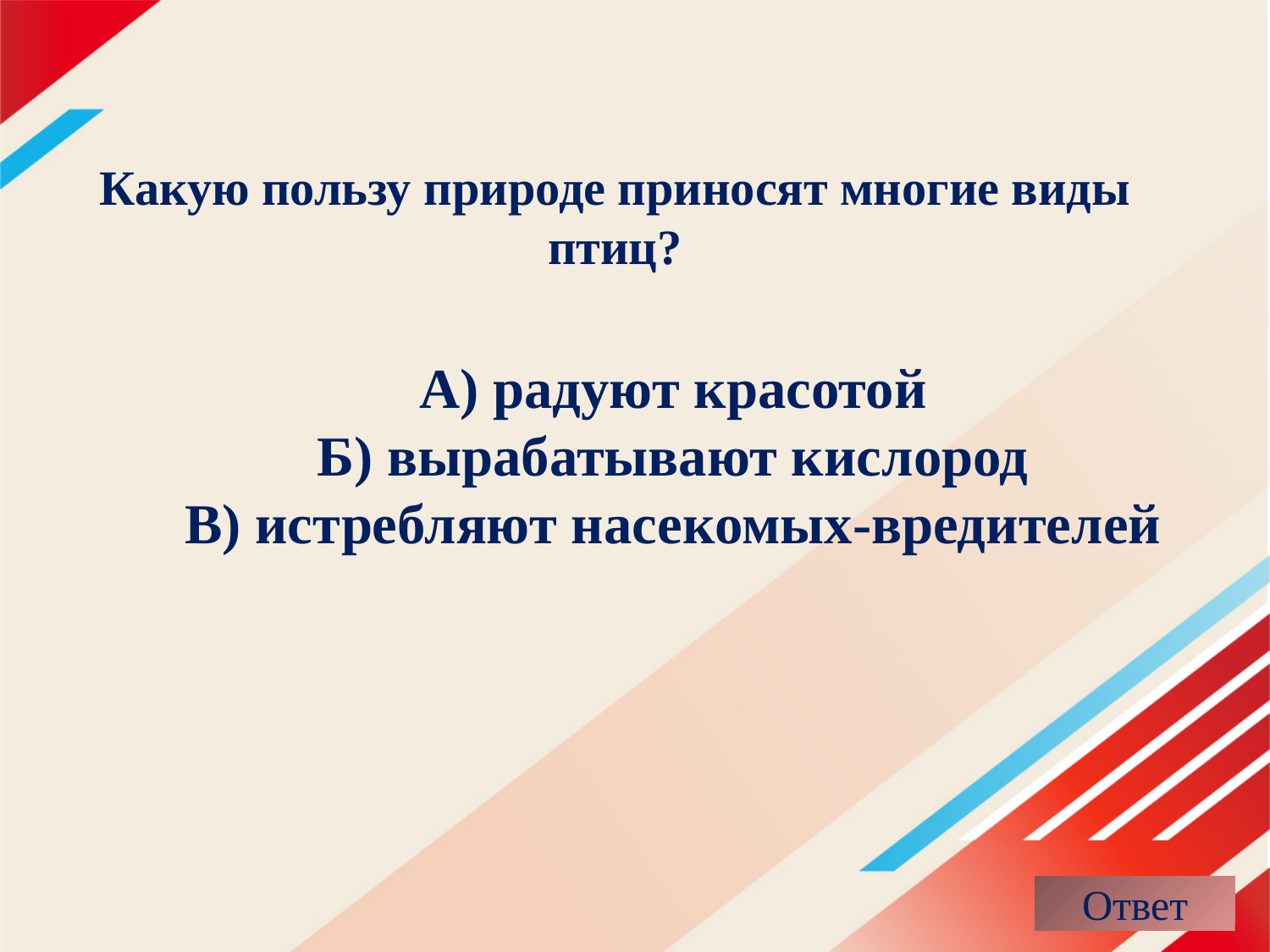

# Какую пользу природе приносят многие виды птиц?
А) радуют красотой
Б) вырабатывают кислород
В) истребляют насекомых-вредителей